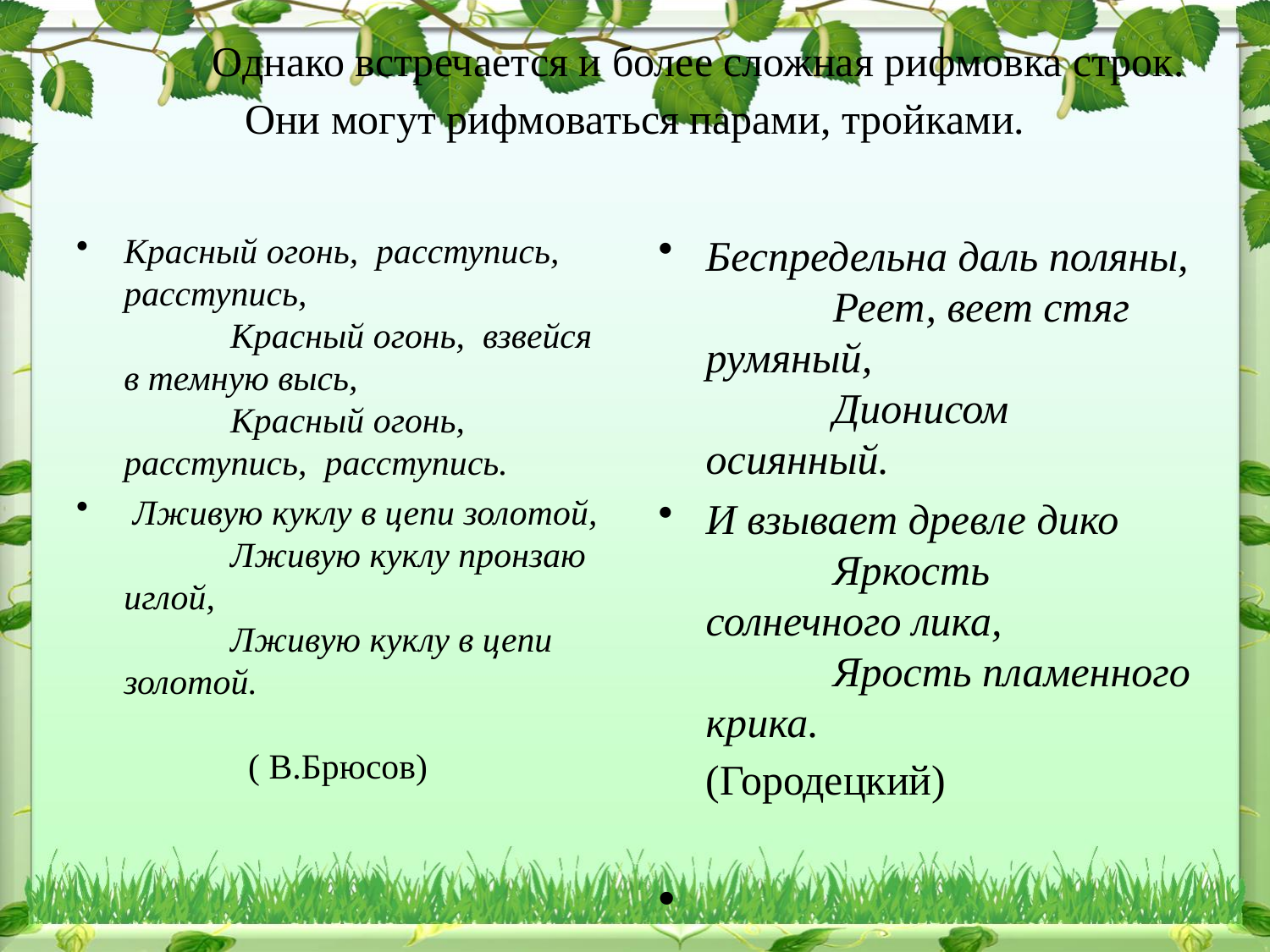

# Однако встречается и более сложная рифмовка строк. Они могут рифмоваться парами, тройками.
Красный огонь,  расступись,   расступись,
            Красный огонь,  взвейся в темную высь,
            Красный огонь, расступись,  расступись.
 Лживую куклу в цепи золотой,
            Лживую куклу пронзаю иглой,
            Лживую куклу в цепи золотой.
                                                                     ( В.Брюсов)

Беспредельна даль поляны,
            Реет, веет стяг румяный,
            Дионисом осиянный.
И взывает древле дико
            Яркость солнечного лика,
            Ярость пламенного крика.           (Городецкий)